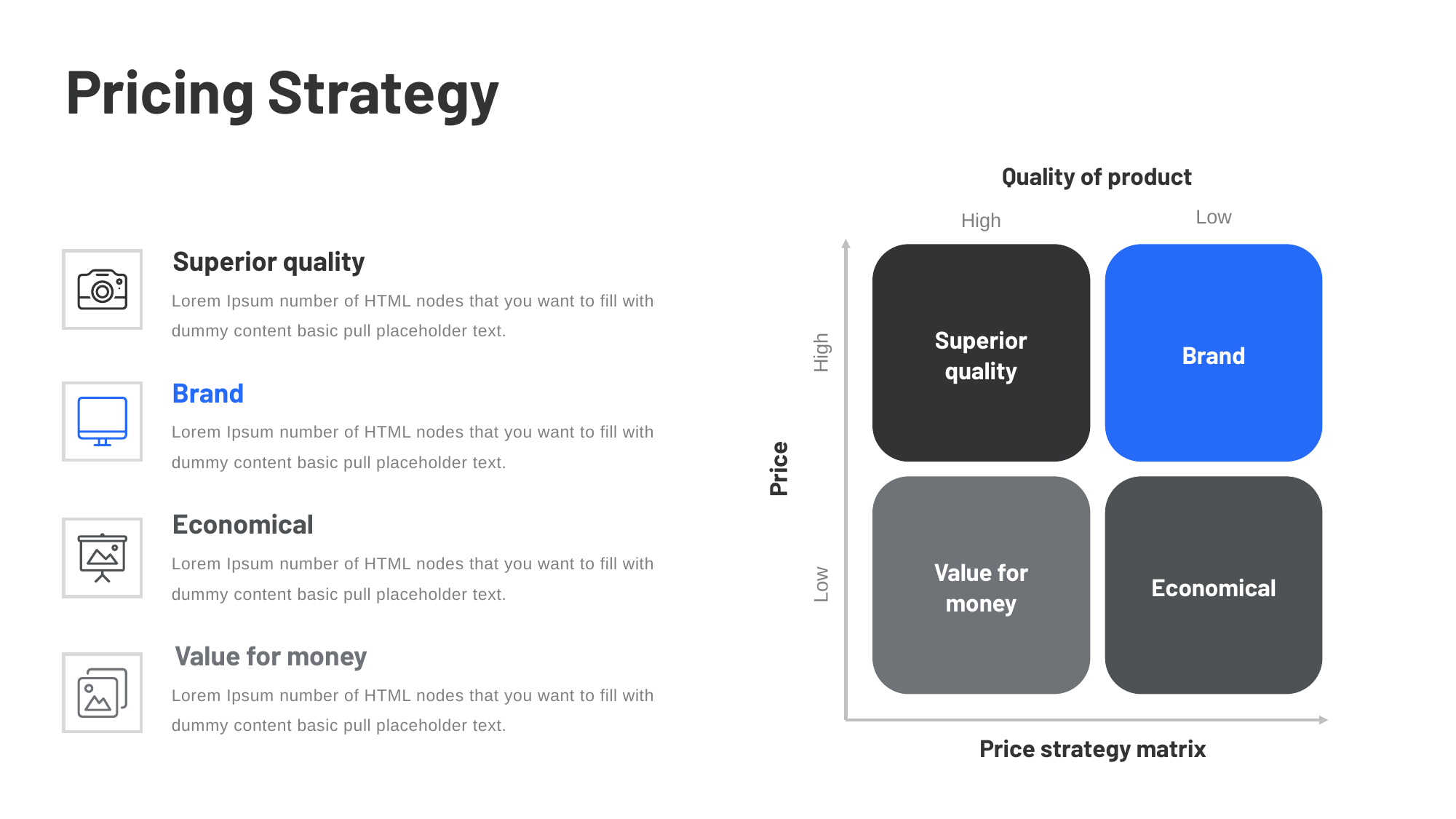

Pricing Strategy
Quality of product
Low
High
Superior quality

Lorem Ipsum number of HTML nodes that you want to fill with dummy content basic pull placeholder text.
Superior
quality
Brand
High
Brand

Lorem Ipsum number of HTML nodes that you want to fill with dummy content basic pull placeholder text.
Price

Economical

Lorem Ipsum number of HTML nodes that you want to fill with dummy content basic pull placeholder text.
Value for
money
Economical
Low
Value for money

Lorem Ipsum number of HTML nodes that you want to fill with dummy content basic pull placeholder text.
Price strategy matrix